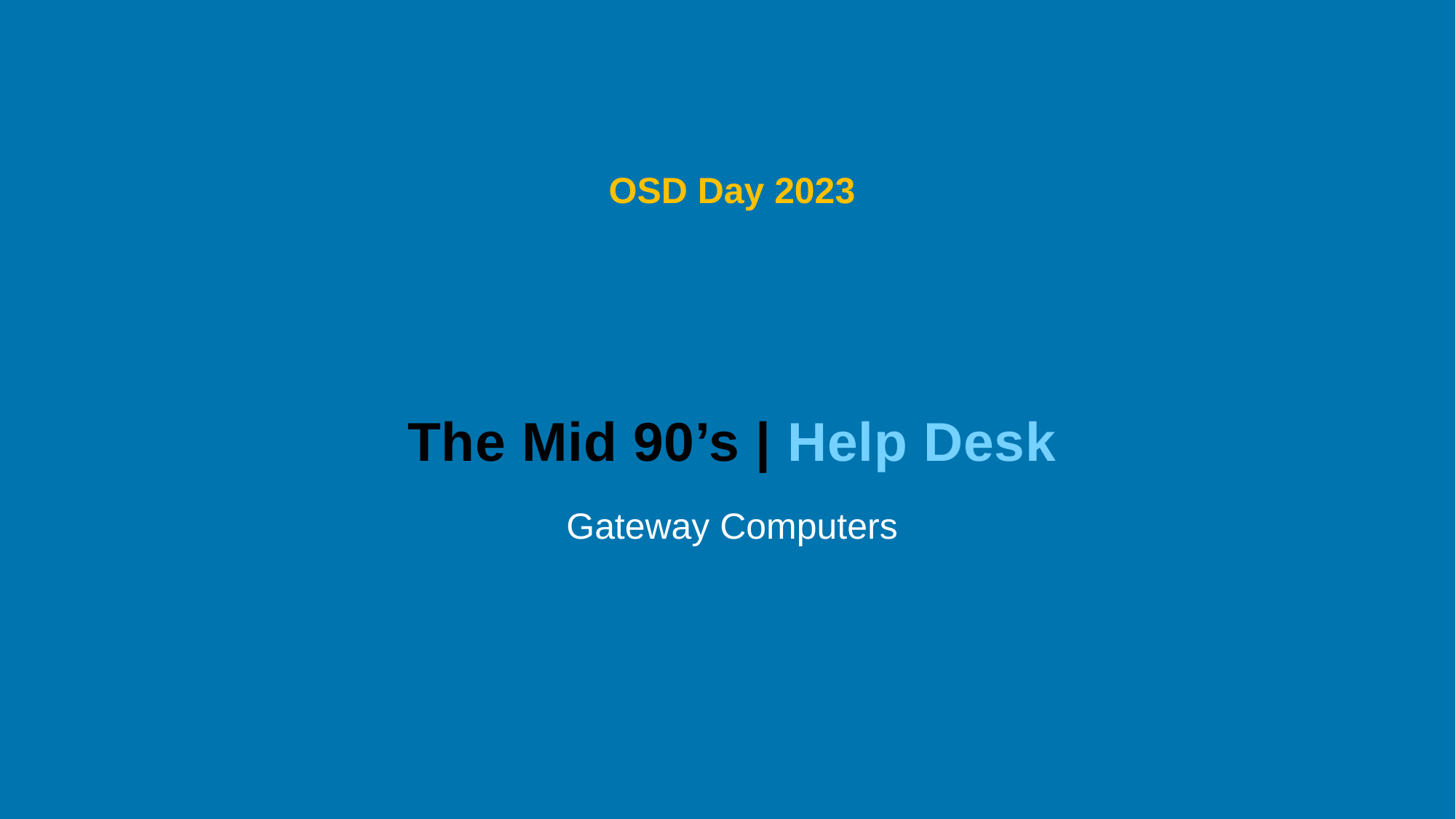

OSD Day 2023
# The Mid 90’s | Help Desk
Gateway Computers